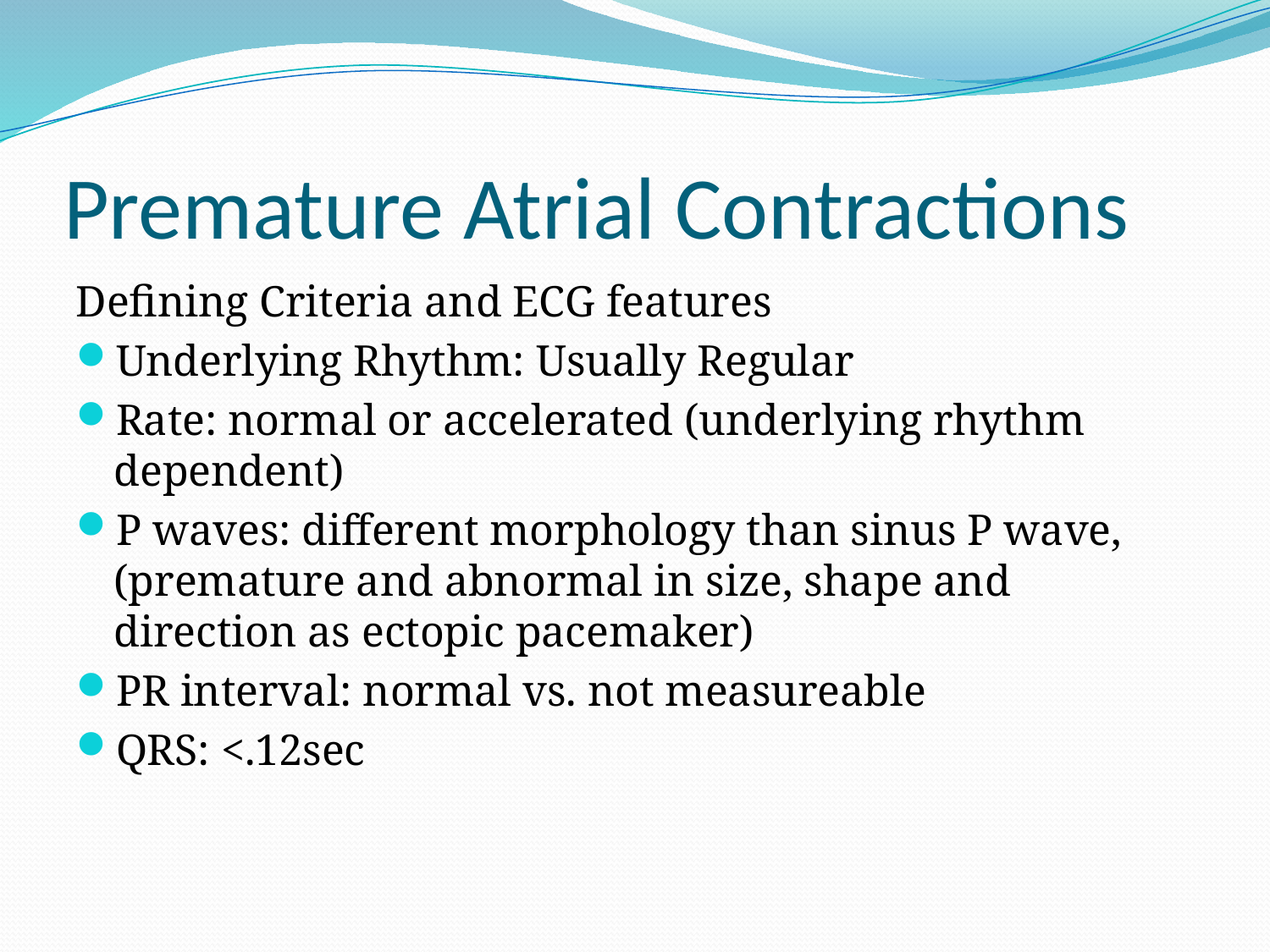

# Premature Atrial Contractions
Defining Criteria and ECG features
Underlying Rhythm: Usually Regular
Rate: normal or accelerated (underlying rhythm dependent)
P waves: different morphology than sinus P wave, (premature and abnormal in size, shape and direction as ectopic pacemaker)
PR interval: normal vs. not measureable
QRS: <.12sec